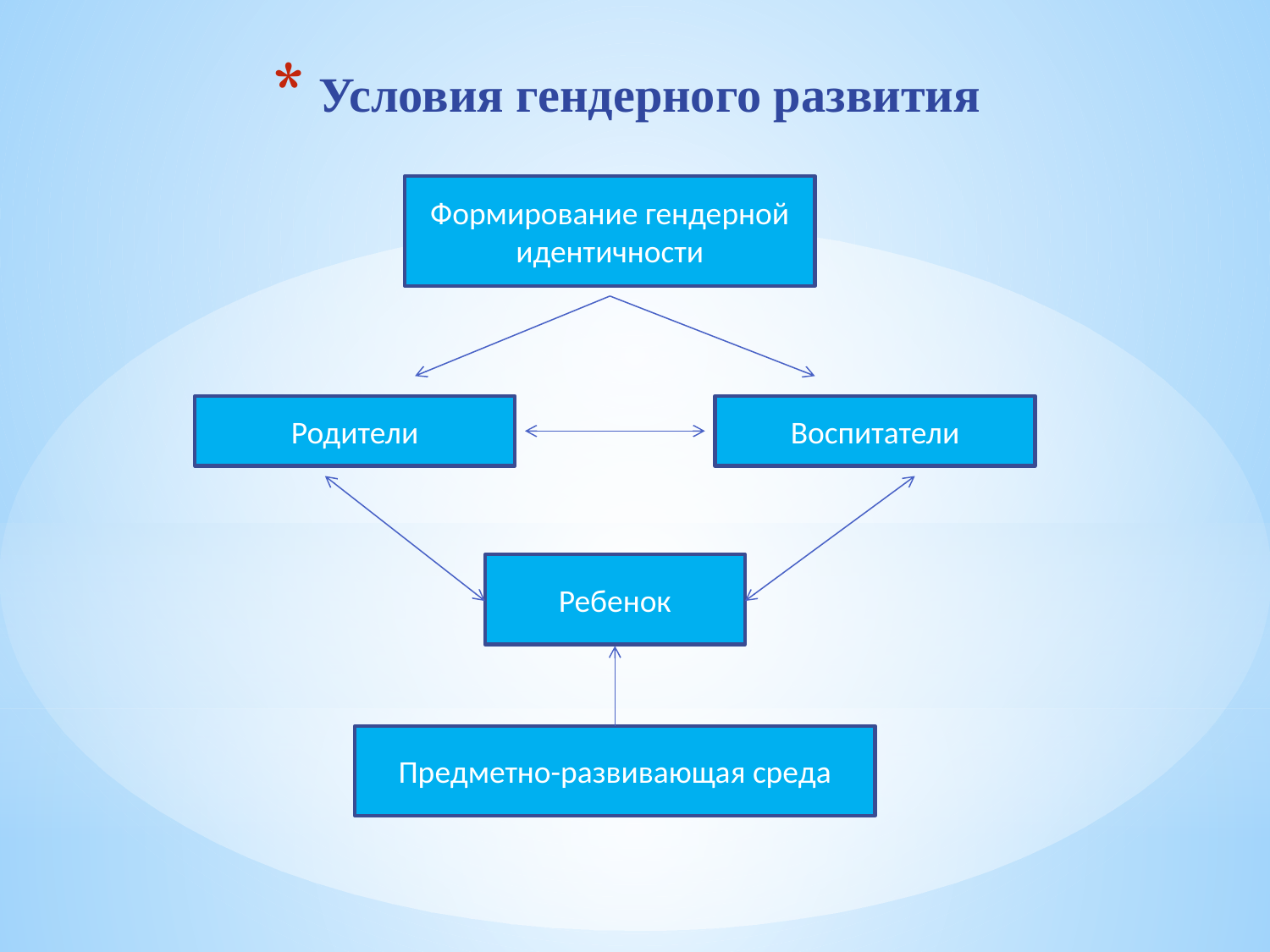

# Условия гендерного развития
Формирование гендерной идентичности
Родители
Воспитатели
Ребенок
Предметно-развивающая среда